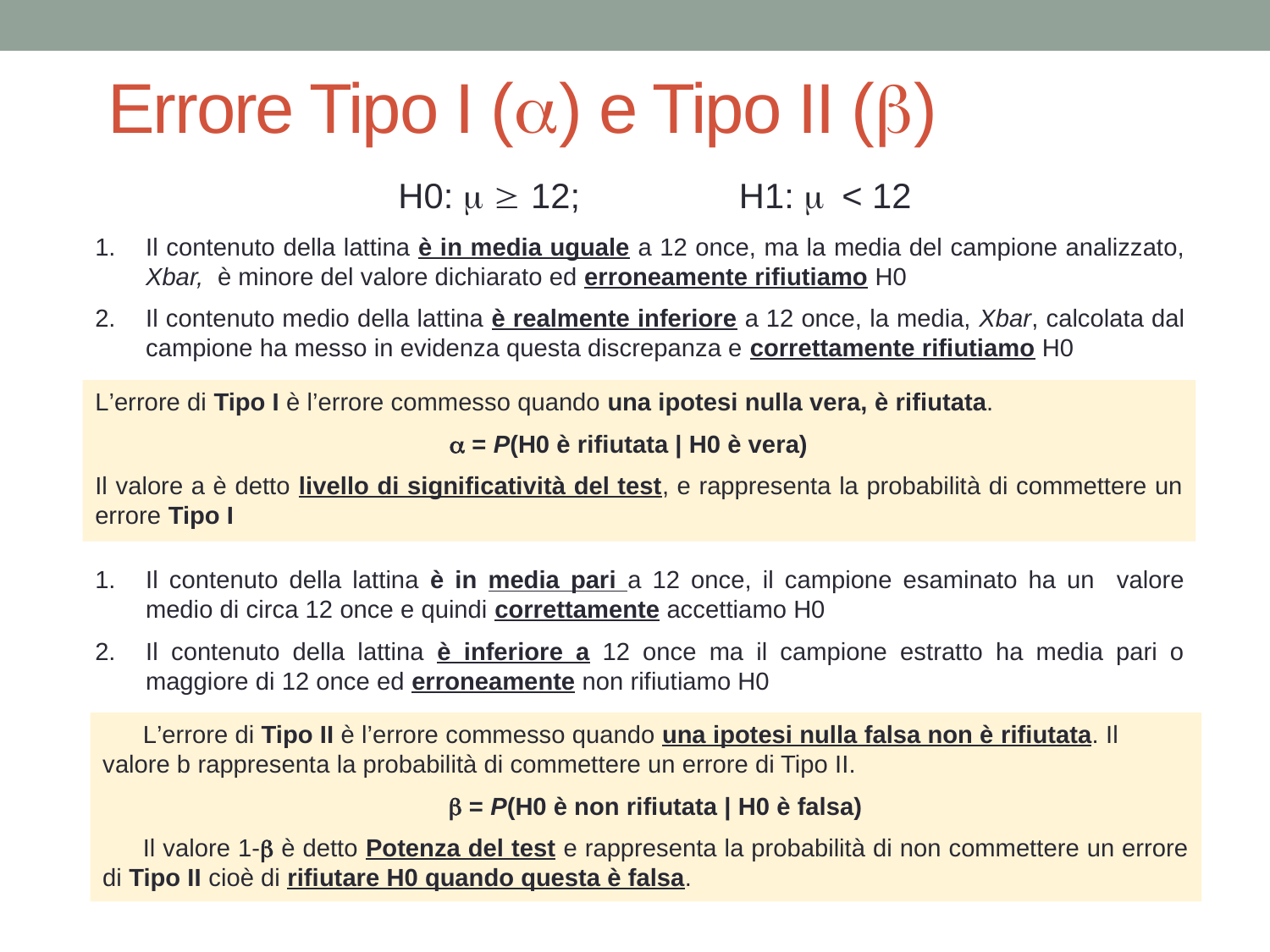

# Errore Tipo I (α) e Tipo II (β)
H0: μ ≥ 12;		H1: μ < 12
Il contenuto della lattina è in media uguale a 12 once, ma la media del campione analizzato, Xbar,  è minore del valore dichiarato ed erroneamente rifiutiamo H0
Il contenuto medio della lattina è realmente inferiore a 12 once, la media, Xbar, calcolata dal campione ha messo in evidenza questa discrepanza e correttamente rifiutiamo H0
L’errore di Tipo I è l’errore commesso quando una ipotesi nulla vera, è rifiutata.
α = P(H0 è rifiutata | H0 è vera)
Il valore a è detto livello di significatività del test, e rappresenta la probabilità di commettere un errore Tipo I
Il contenuto della lattina è in media pari a 12 once, il campione esaminato ha un  valore medio di circa 12 once e quindi correttamente accettiamo H0
Il contenuto della lattina è inferiore a 12 once ma il campione estratto ha media pari o maggiore di 12 once ed erroneamente non rifiutiamo H0
L’errore di Tipo II è l’errore commesso quando una ipotesi nulla falsa non è rifiutata. Il valore b rappresenta la probabilità di commettere un errore di Tipo II.
β = P(H0 è non rifiutata | H0 è falsa)
Il valore 1-β è detto Potenza del test e rappresenta la probabilità di non commettere un errore di Tipo II cioè di rifiutare H0 quando questa è falsa.